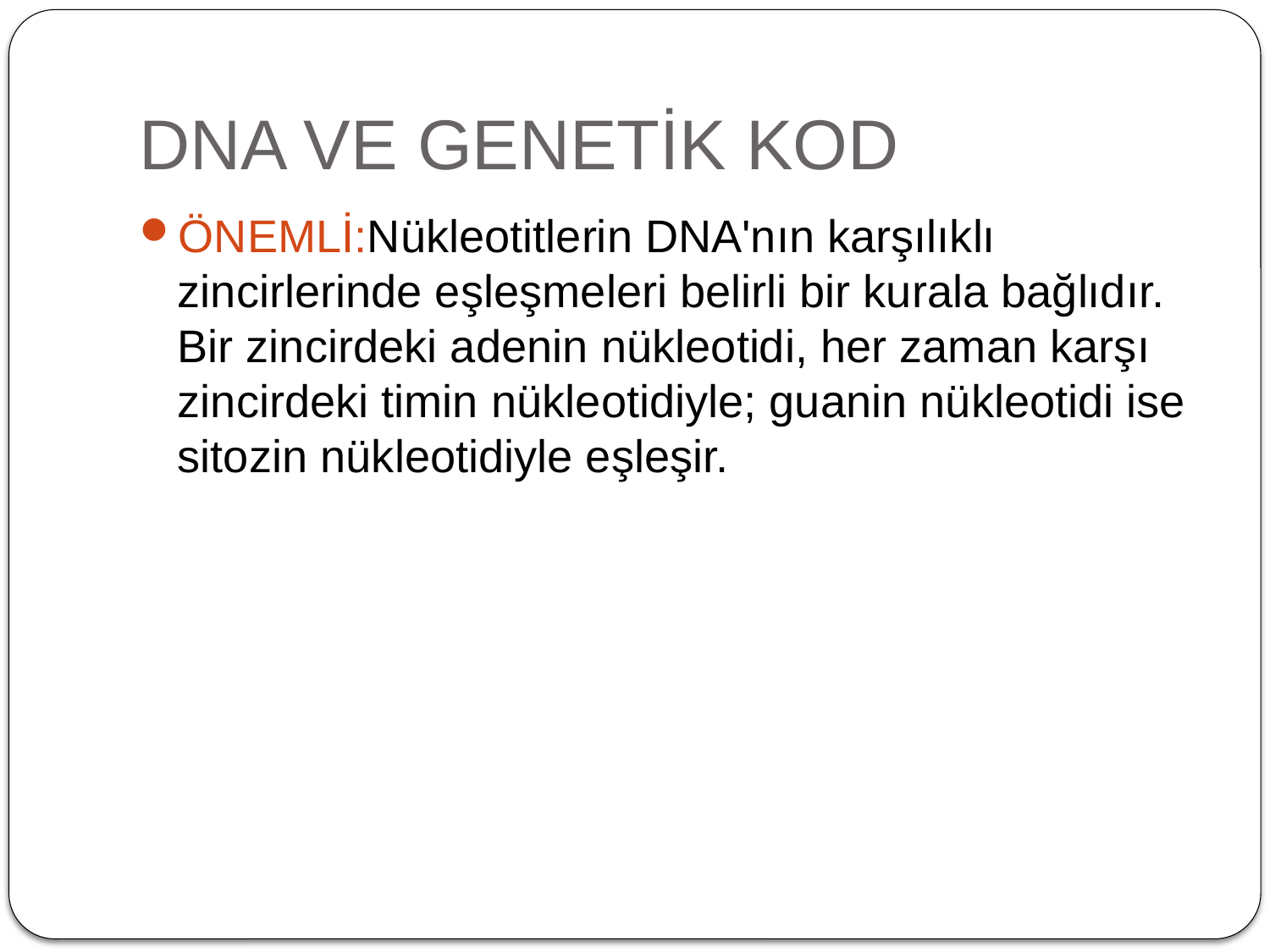

# DNA VE GENETİK KOD
ÖNEMLİ:Nükleotitlerin DNA'nın karşılıklı zincirlerinde eşleşmeleri belirli bir kurala bağlıdır. Bir zincirdeki adenin nükleotidi, her zaman karşı zincirdeki timin nükleotidiyle; guanin nükleotidi ise sitozin nükleotidiyle eşleşir.